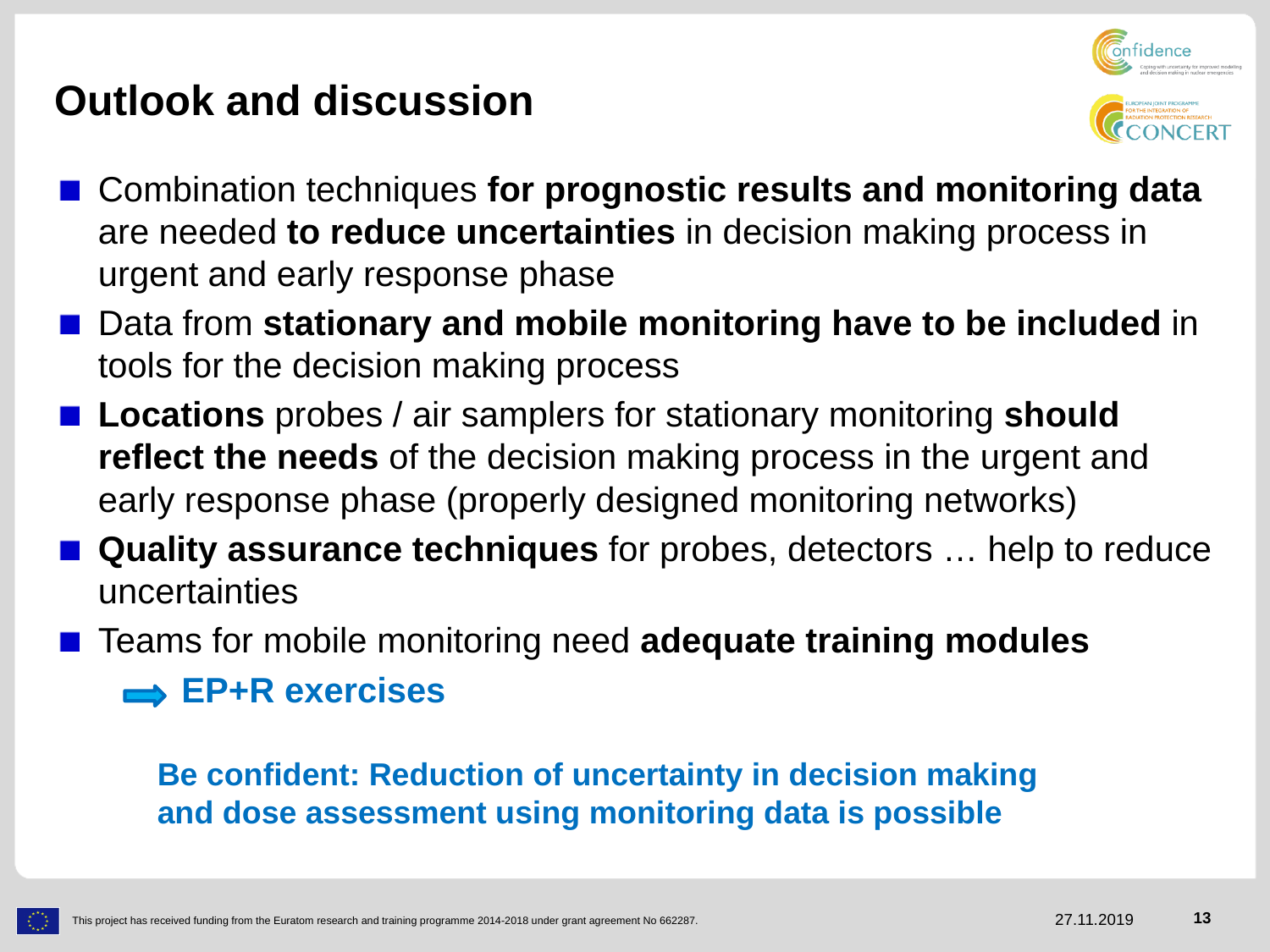

# Outlook and discussion
Combination techniques for prognostic results and monitoring data are needed to reduce uncertainties in decision making process in urgent and early response phase
Data from stationary and mobile monitoring have to be included in tools for the decision making process
Locations probes / air samplers for stationary monitoring should reflect the needs of the decision making process in the urgent and early response phase (properly designed monitoring networks)
Quality assurance techniques for probes, detectors … help to reduce uncertainties
Teams for mobile monitoring need adequate training modules
	EP+R exercises

Be confident: Reduction of uncertainty in decision making and dose assessment using monitoring data is possible